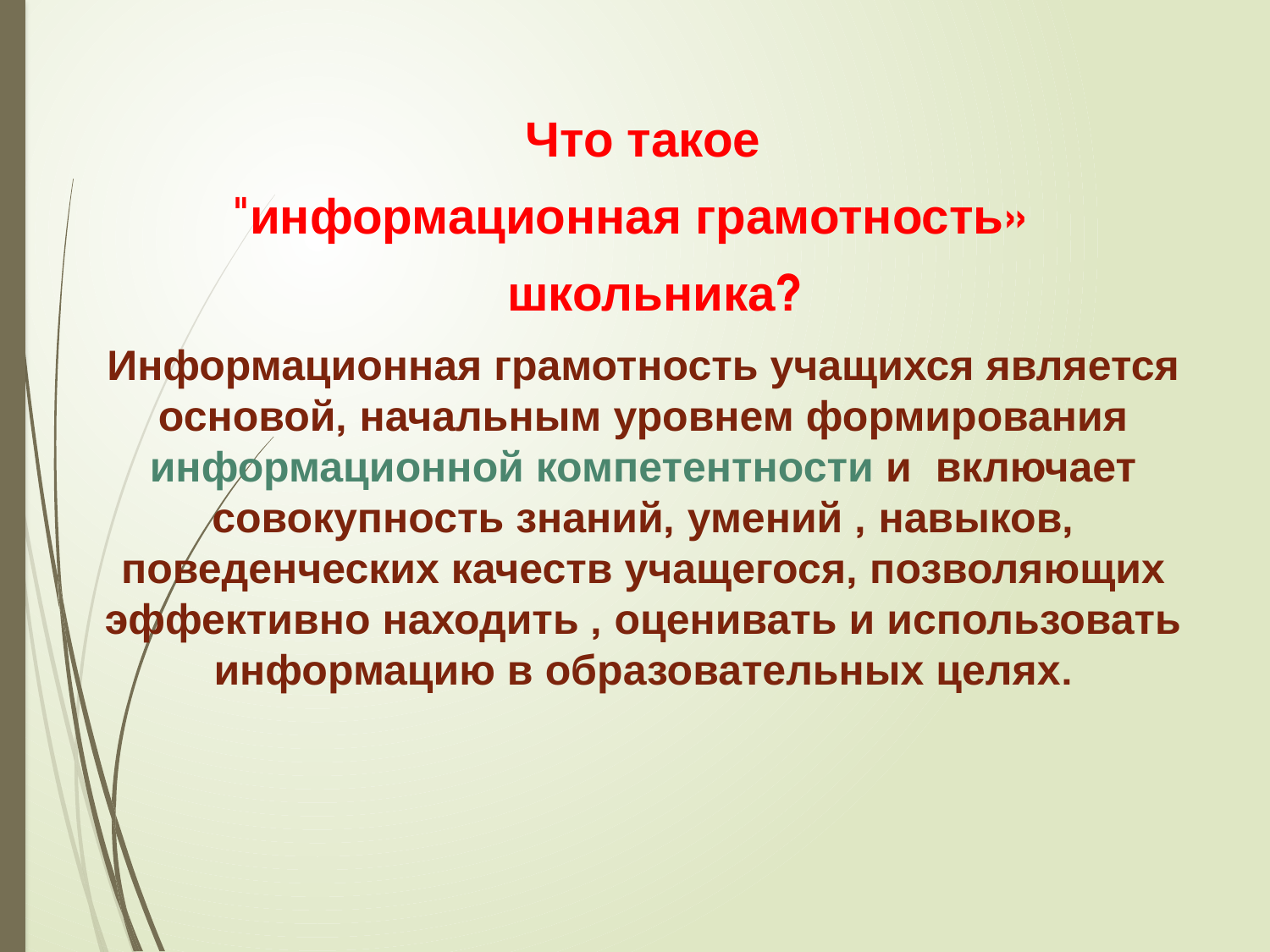

Что такое
 "информационная грамотность»
    школьника?
Информационная грамотность учащихся является основой, начальным уровнем формирования информационной компетентности и  включает совокупность знаний, умений , навыков, поведенческих качеств учащегося, позволяющих эффективно находить , оценивать и использовать информацию в образовательных целях.